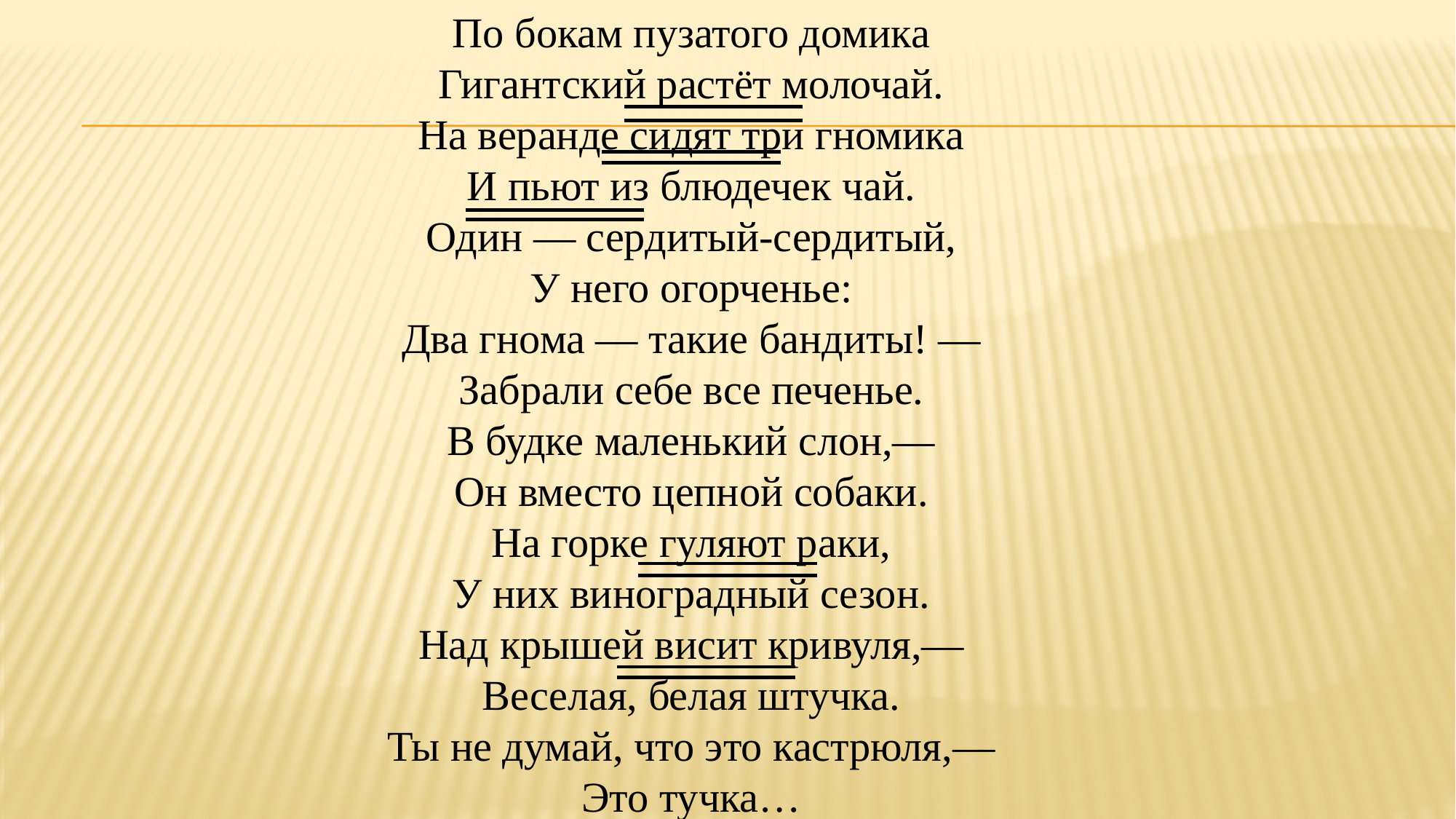

По бокам пузатого домика
Гигантский растёт молочай.
На веранде сидят три гномика
И пьют из блюдечек чай.
Один — сердитый-сердитый,
У него огорченье:
Два гнома — такие бандиты! —
Забрали себе все печенье.
В будке маленький слон,—
Он вместо цепной собаки.
На горке гуляют раки,
У них виноградный сезон.
Над крышей висит кривуля,—
Веселая, белая штучка.
Ты не думай, что это кастрюля,—
Это тучка…